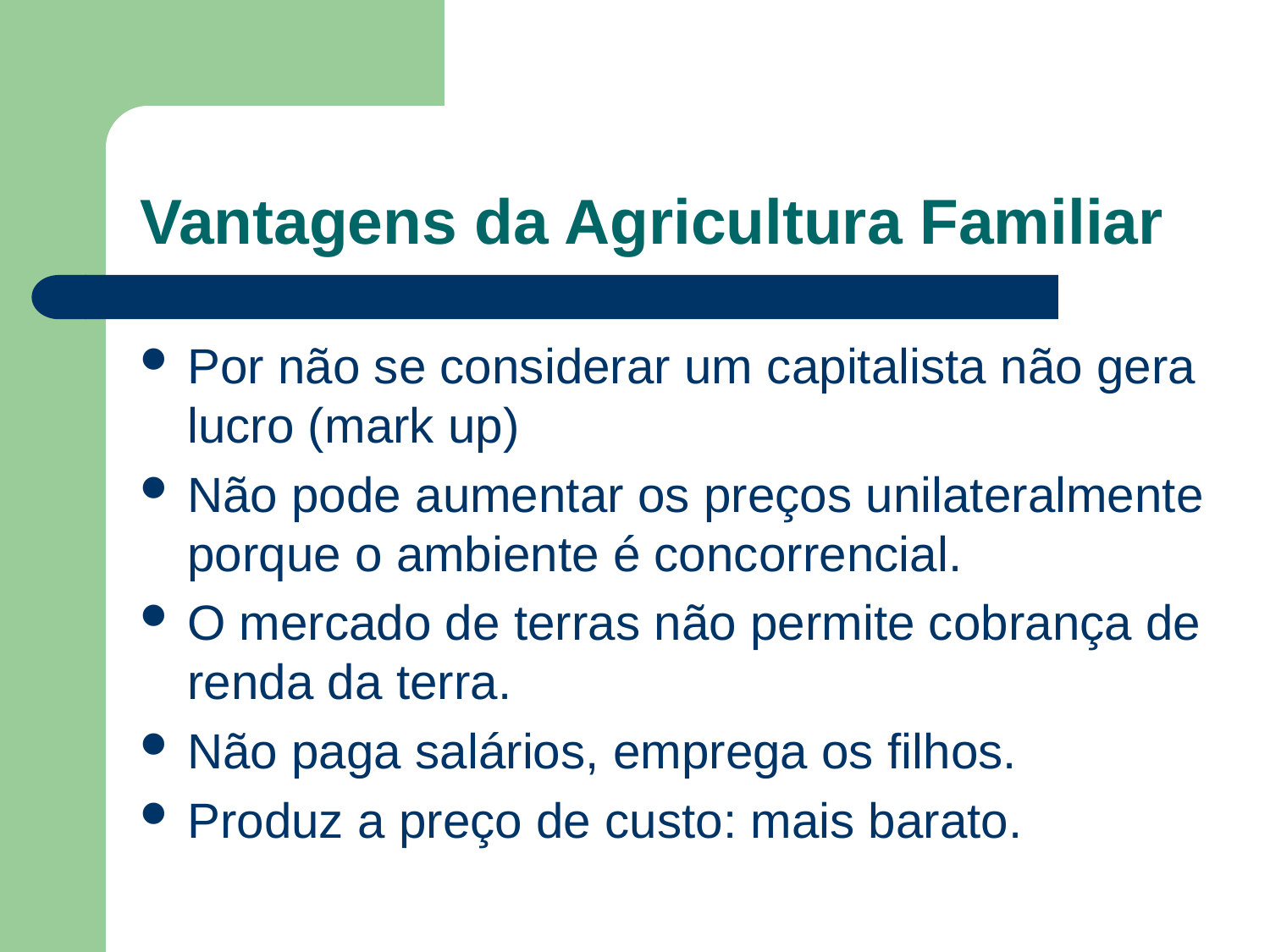

# Vantagens da Agricultura Familiar
Por não se considerar um capitalista não gera lucro (mark up)
Não pode aumentar os preços unilateralmente porque o ambiente é concorrencial.
O mercado de terras não permite cobrança de renda da terra.
Não paga salários, emprega os filhos.
Produz a preço de custo: mais barato.